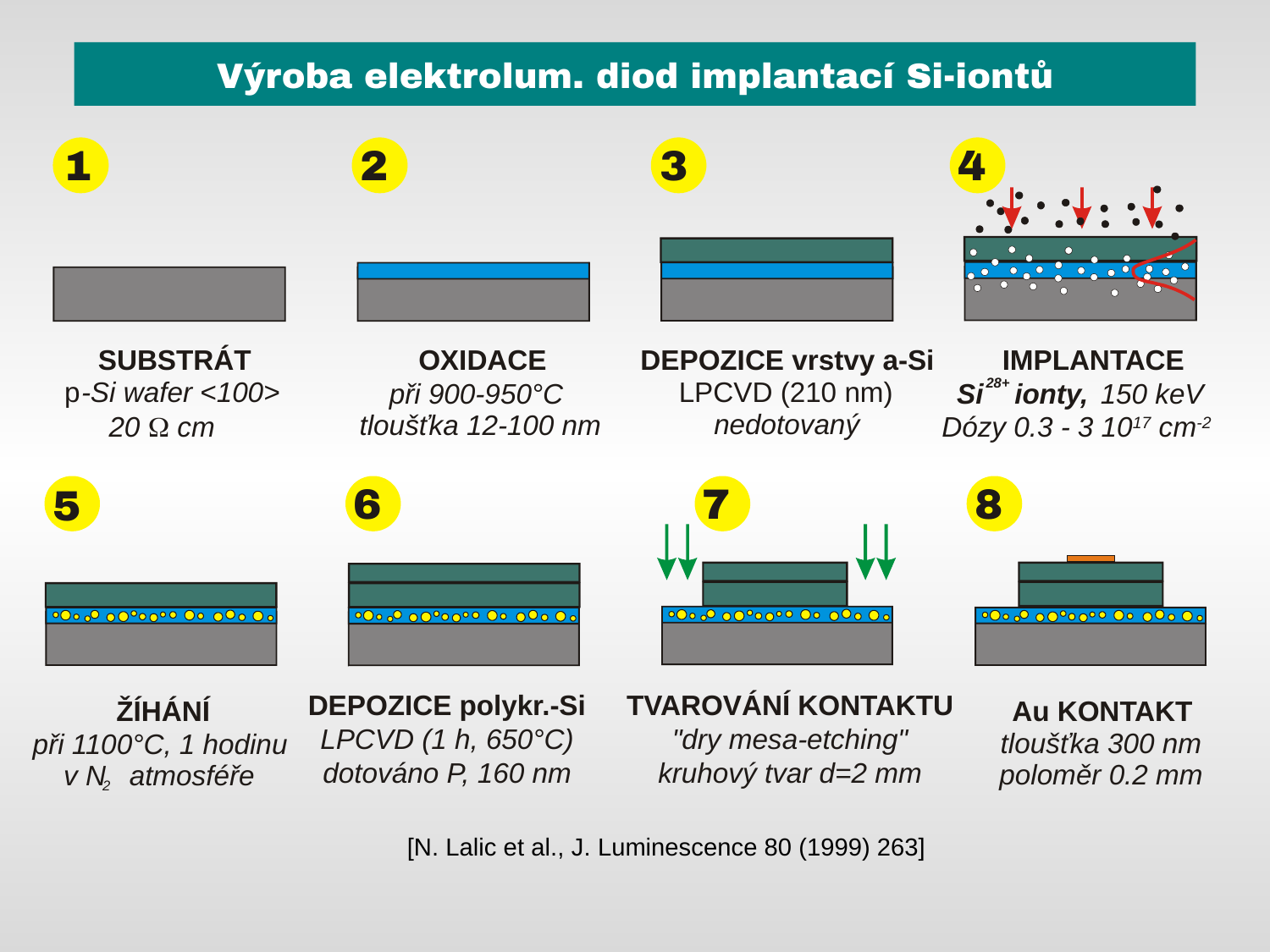

Výroba elektrolum. diod implantací Si-iontů

4
3
1
2

SUBSTRÁT
OXIDACE
DEPOZICE vrstvy a-Si
IMPLANTACE
28+
p
-Si wafer <100>
LPCVD (210 nm)
při 900-950°C
Si    ionty,
150 keV
nedotovaný
tloušťka 12-100 nm
Dózy 0.3 - 3 1017 cm-2
20 Ω cm

6
7
8
5

DEPOZICE polykr.-Si
LPCVD (1 h, 650°C)
dotováno P, 160 nm
TVAROVÁNÍ KONTAKTU
"dry mesa-etching"
kruhový tvar d=2 mm
ŽÍHÁNÍ
Au KONTAKT
tloušťka 300 nm
při 1100°C, 1 hodinu
poloměr 0.2 mm
v N   atmosféře
2
[N. Lalic et al., J. Luminescence 80 (1999) 263]